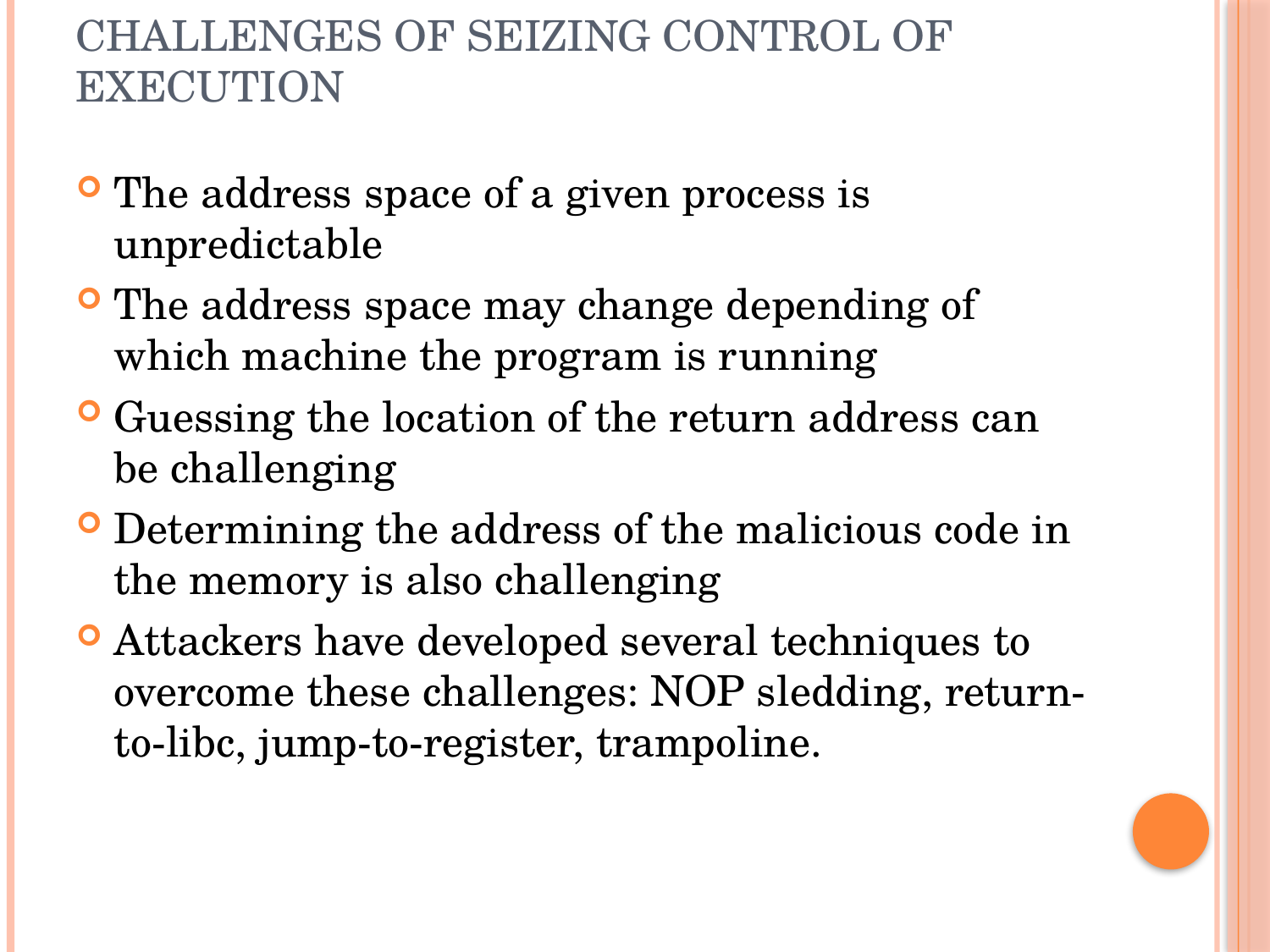

# Challenges of seizing control of execution
The address space of a given process is unpredictable
The address space may change depending of which machine the program is running
Guessing the location of the return address can be challenging
Determining the address of the malicious code in the memory is also challenging
Attackers have developed several techniques to overcome these challenges: NOP sledding, return-to-libc, jump-to-register, trampoline.